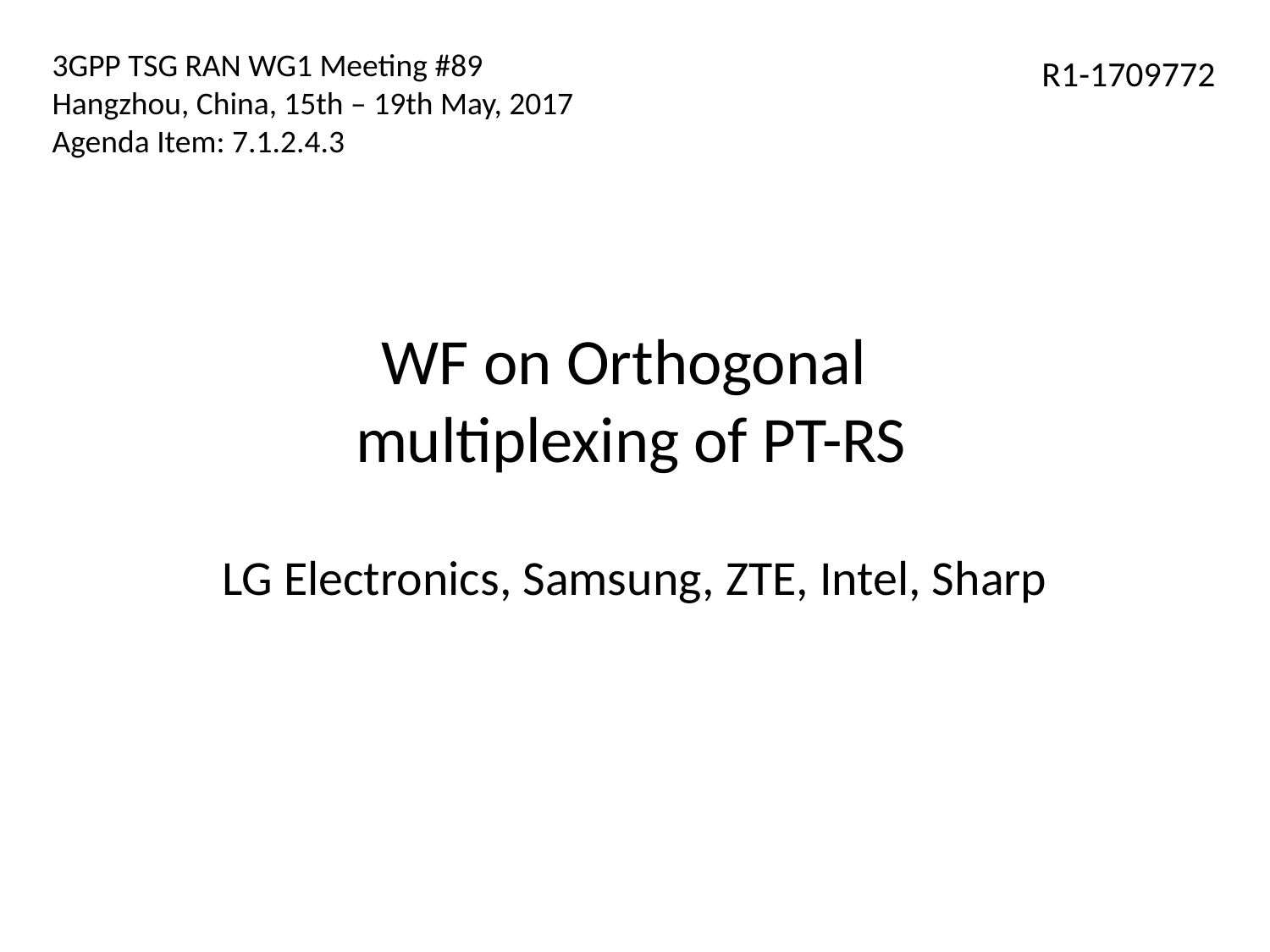

3GPP TSG RAN WG1 Meeting #89
Hangzhou, China, 15th – 19th May, 2017
Agenda Item: 7.1.2.4.3
R1-1709772
WF on Orthogonal
multiplexing of PT-RS
LG Electronics, Samsung, ZTE, Intel, Sharp